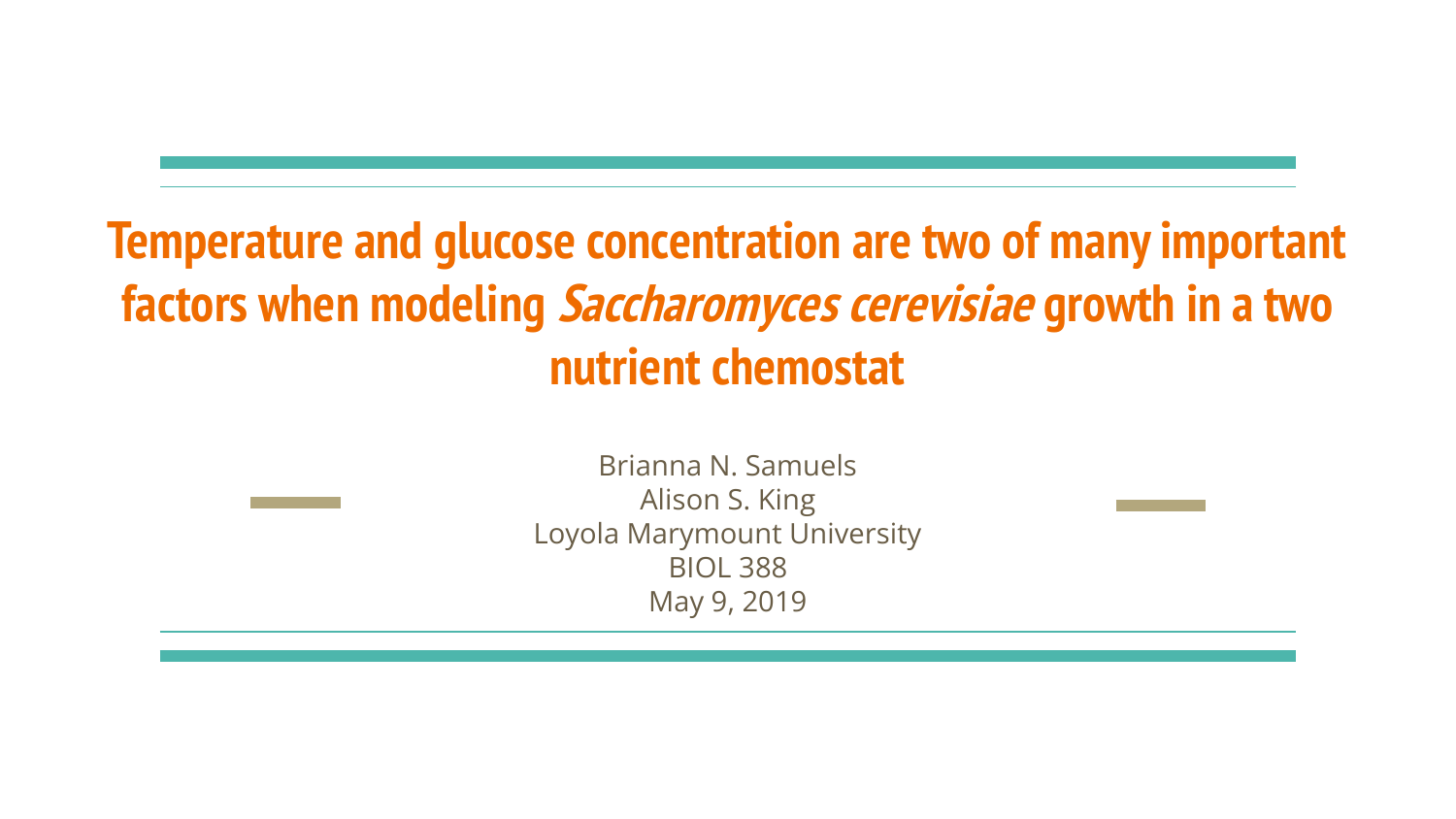

# Temperature and glucose concentration are two of many important factors when modeling Saccharomyces cerevisiae growth in a two nutrient chemostat
Brianna N. Samuels
Alison S. King
Loyola Marymount University
BIOL 388
May 9, 2019